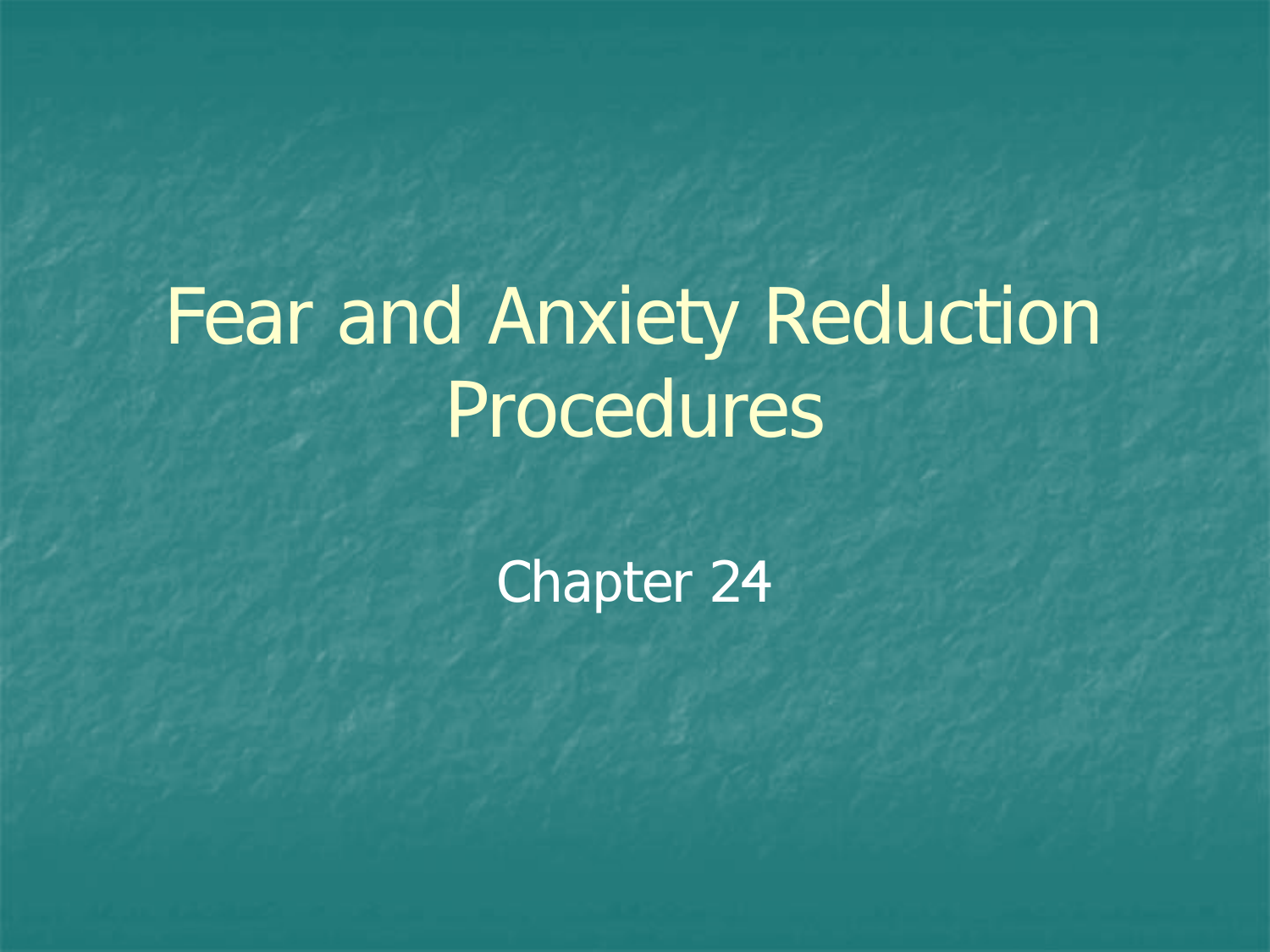

# Fear and Anxiety Reduction Procedures
Chapter 24